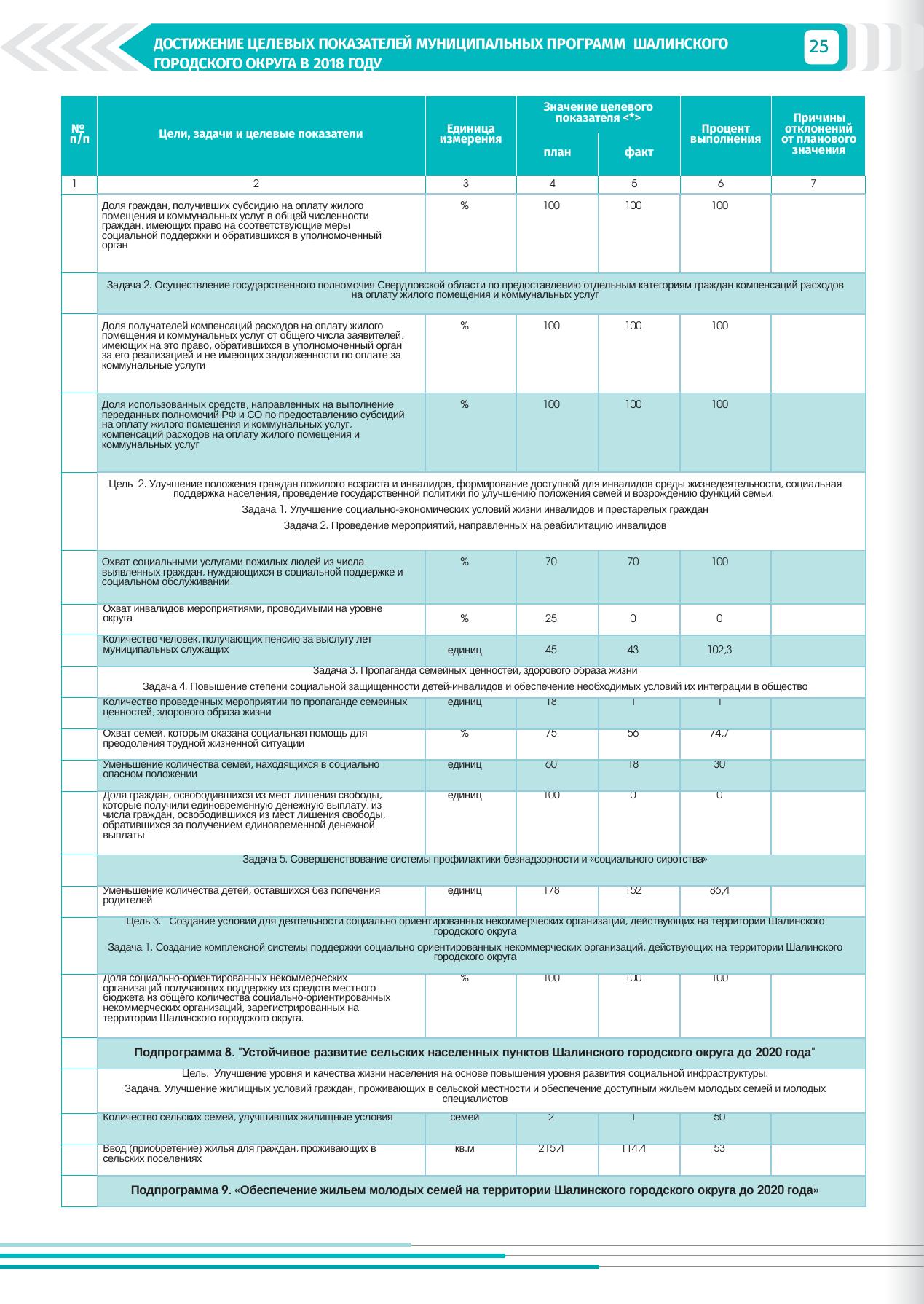

25

ДОСТИЖЕНИЕ ЦЕЛЕВЫХ ПОКАЗАТЕЛЕЙ МУНИЦИПАЛЬНЫХ ПРОГРАММ  ШАЛИНСКОГО ГОРОДСКОГО ОКРУГА В 2018 ГОДУ
ДОСТИЖЕНИЕ ЦЕЛЕВЫХ ПОКАЗАТЕЛЕЙ МУНИЦИПАЛЬНЫХ ПРОГРАММ  ШАЛИНСКОГО ГОРОДСКОГО ОКРУГА В 2018 ГОДУ

| № п/п | Цели, задачи и целевые показатели | Единица измерения | Значение целевого показателя <\*> |  | Процент выполнения | Причины отклонений от планового значения |
| --- | --- | --- | --- | --- | --- | --- |
|  |  |  | план | факт |  |  |
| 1 | 2 | 3 | 4 | 5 | 6 | 7 |
|  | Доля граждан, получивших субсидию на оплату жилого помещения и коммунальных услуг в общей численности граждан, имеющих право на соответствующие меры социальной поддержки и обратившихся в уполномоченный орган | % | 100 | 100 | 100 |  |
|  | Задача 2. Осуществление государственного полномочия Свердловской области по предоставлению отдельным категориям граждан компенсаций расходов на оплату жилого помещения и коммунальных услуг |  |  |  |  |  |
|  | Доля получателей компенсаций расходов на оплату жилого помещения и коммунальных услуг от общего числа заявителей, имеющих на это право, обратившихся в уполномоченный орган за его реализацией и не имеющих задолженности по оплате за коммунальные услуги | % | 100 | 100 | 100 |  |
|  | Доля использованных средств, направленных на выполнение переданных полномочий РФ и СО по предоставлению субсидий на оплату жилого помещения и коммунальных услуг, компенсаций расходов на оплату жилого помещения и коммунальных услуг | % | 100 | 100 | 100 |  |
|  | Цель 2. Улучшение положения граждан пожилого возраста и инвалидов, формирование доступной для инвалидов среды жизнедеятельности, социальная поддержка населения, проведение государственной политики по улучшению положения семей и возрождению функций семьи. Задача 1. Улучшение социально-экономических условий жизни инвалидов и престарелых граждан Задача 2. Проведение мероприятий, направленных на реабилитацию инвалидов |  |  |  |  |  |
|  | Охват социальными услугами пожилых людей из числа выявленных граждан, нуждающихся в социальной поддержке и социальном обслуживании | % | 70 | 70 | 100 |  |
|  | Охват инвалидов мероприятиями, проводимыми на уровне округа | % | 25 | 0 | 0 |  |
|  | Количество человек, получающих пенсию за выслугу лет муниципальных служащих | единиц | 45 | 43 | 102,3 |  |
|  | Задача 3. Пропаганда семейных ценностей, здорового образа жизни Задача 4. Повышение степени социальной защищенности детей-инвалидов и обеспечение необходимых условий их интеграции в общество |  |  |  |  |  |
|  | Количество проведенных мероприятий по пропаганде семейных ценностей, здорового образа жизни | единиц | 18 | 1 | 1 |  |
|  | Охват семей, которым оказана социальная помощь для преодоления трудной жизненной ситуации | % | 75 | 56 | 74,7 |  |
|  | Уменьшение количества семей, находящихся в социально опасном положении | единиц | 60 | 18 | 30 |  |
|  | Доля граждан, освободившихся из мест лишения свободы, которые получили единовременную денежную выплату, из числа граждан, освободившихся из мест лишения свободы, обратившихся за получением единовременной денежной выплаты | единиц | 100 | 0 | 0 |  |
|  | Задача 5. Совершенствование системы профилактики безнадзорности и «социального сиротства» |  |  |  |  |  |
|  | Уменьшение количества детей, оставшихся без попечения родителей | единиц | 178 | 152 | 86,4 |  |
|  | Цель 3. Создание условий для деятельности социально ориентированных некоммерческих организаций, действующих на территории Шалинского городского округа Задача 1. Создание комплексной системы поддержки социально ориентированных некоммерческих организаций, действующих на территории Шалинского городского округа |  |  |  |  |  |
|  | Доля социально-ориентированных некоммерческих организаций получающих поддержку из средств местного бюджета из общего количества социально-ориентированных некоммерческих организаций, зарегистрированных на территории Шалинского городского округа. | % | 100 | 100 | 100 |  |
|  | Подпрограмма 8. "Устойчивое развитие сельских населенных пунктов Шалинского городского округа до 2020 года" |  |  |  |  |  |
|  | Цель. Улучшение уровня и качества жизни населения на основе повышения уровня развития социальной инфраструктуры. Задача. Улучшение жилищных условий граждан, проживающих в сельской местности и обеспечение доступным жильем молодых семей и молодых специалистов |  |  |  |  |  |
|  | Количество сельских семей, улучшивших жилищные условия | семей | 2 | 1 | 50 |  |
|  | Ввод (приобретение) жилья для граждан, проживающих в сельских поселениях | кв.м | 215,4 | 114,4 | 53 |  |
|  | Подпрограмма 9. «Обеспечение жильем молодых семей на территории Шалинского городского округа до 2020 года» |  |  |  |  |  |